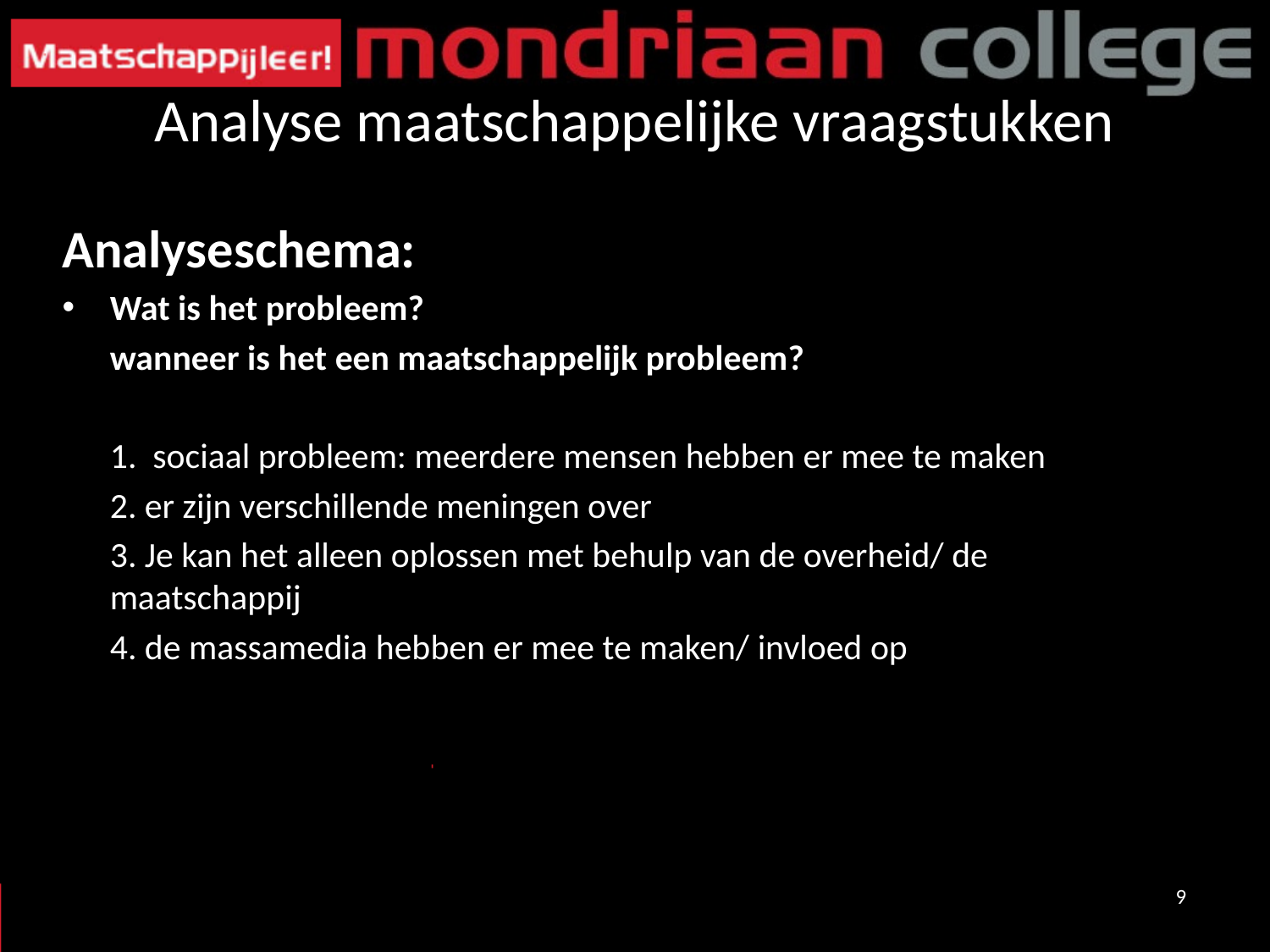

# Analyse maatschappelijke vraagstukken
Analyseschema:
Wat is het probleem?
	wanneer is het een maatschappelijk probleem?

	1.  sociaal probleem: meerdere mensen hebben er mee te maken
	2. er zijn verschillende meningen over
	3. Je kan het alleen oplossen met behulp van de overheid/ de maatschappij
	4. de massamedia hebben er mee te maken/ invloed op

9